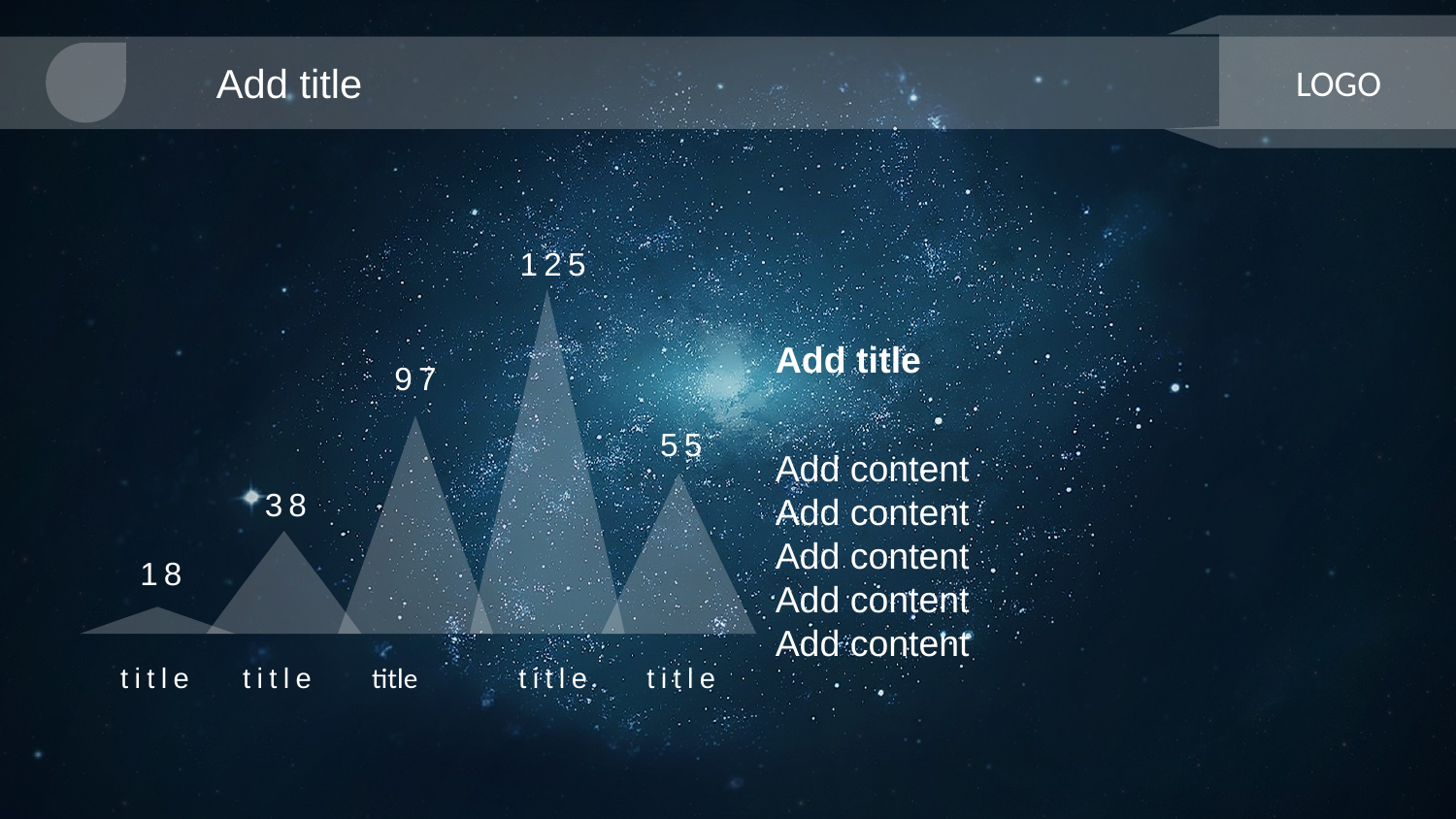

Add title
LOGO
125

Add title

Add content
Add content
Add content
Add content
Add content

97

55

38

18

title
title
title
title
title